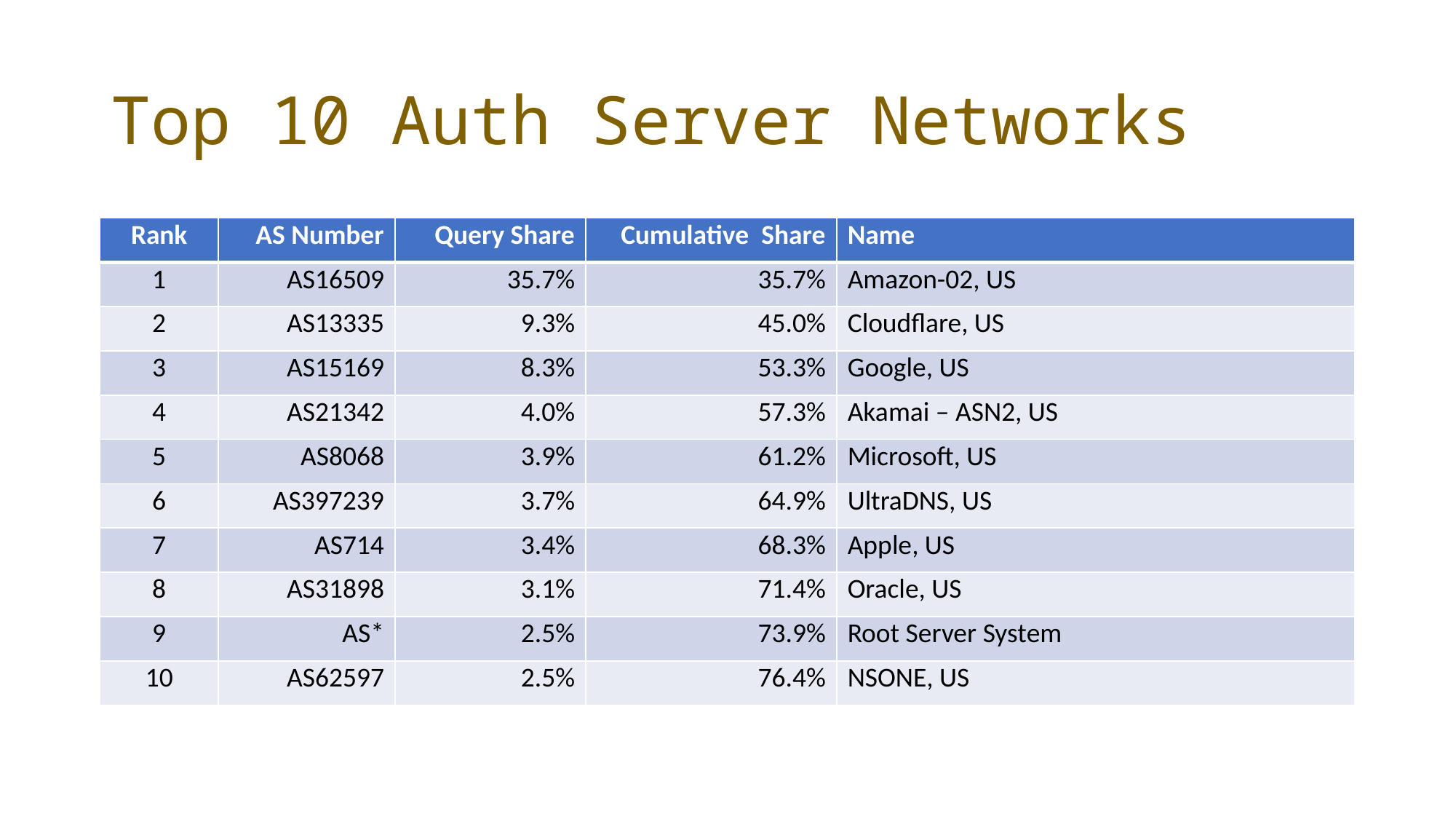

# Top 10 Auth Server Networks
| Rank | AS Number | Query Share | Cumulative Share | Name |
| --- | --- | --- | --- | --- |
| 1 | AS16509 | 35.7% | 35.7% | Amazon-02, US |
| 2 | AS13335 | 9.3% | 45.0% | Cloudflare, US |
| 3 | AS15169 | 8.3% | 53.3% | Google, US |
| 4 | AS21342 | 4.0% | 57.3% | Akamai – ASN2, US |
| 5 | AS8068 | 3.9% | 61.2% | Microsoft, US |
| 6 | AS397239 | 3.7% | 64.9% | UltraDNS, US |
| 7 | AS714 | 3.4% | 68.3% | Apple, US |
| 8 | AS31898 | 3.1% | 71.4% | Oracle, US |
| 9 | AS\* | 2.5% | 73.9% | Root Server System |
| 10 | AS62597 | 2.5% | 76.4% | NSONE, US |